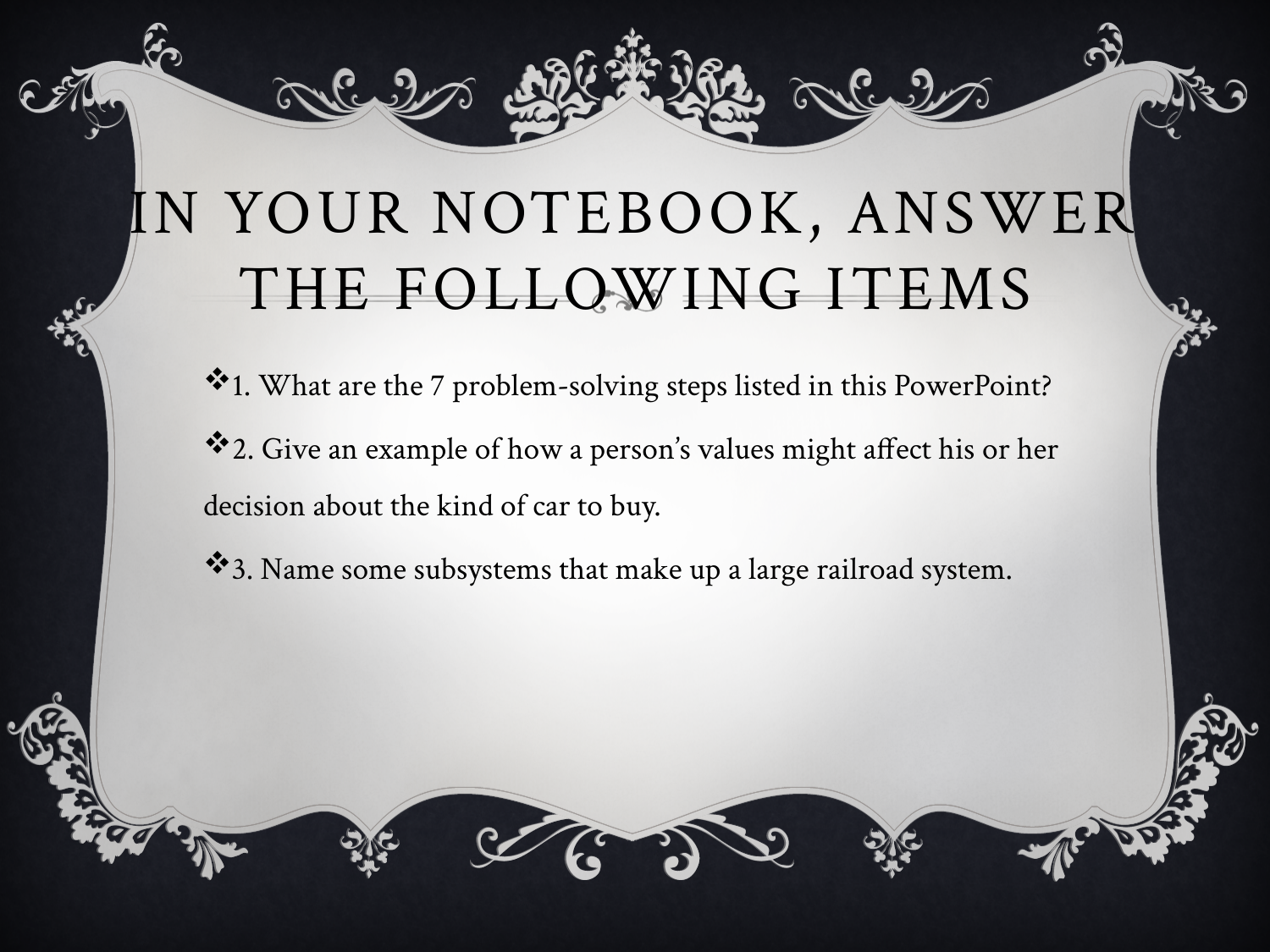

# In your notebook, answer the following items
1. What are the 7 problem-solving steps listed in this PowerPoint?
2. Give an example of how a person’s values might affect his or her decision about the kind of car to buy.
3. Name some subsystems that make up a large railroad system.